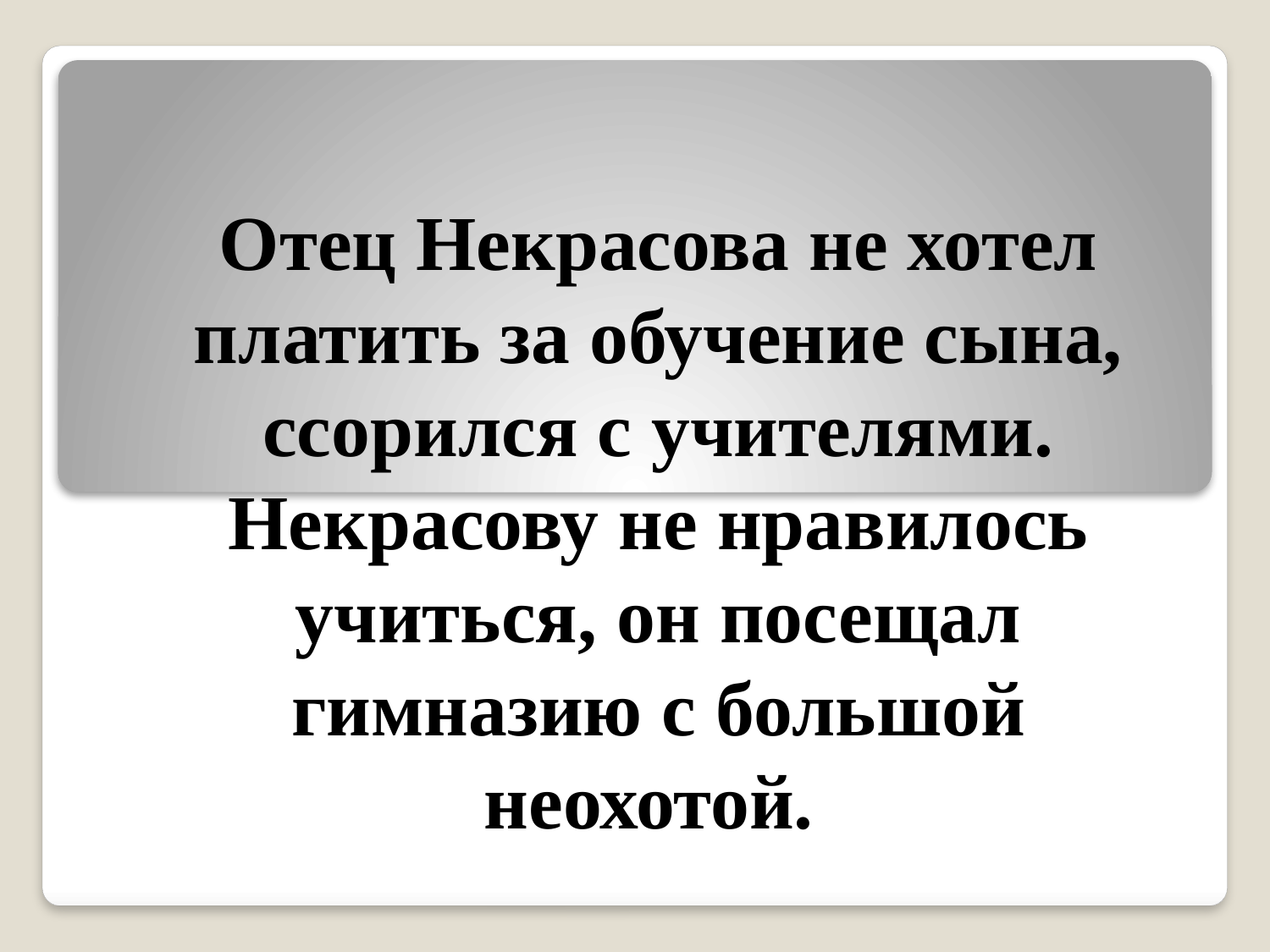

# Отец Некрасова не хотел платить за обучение сына, ссорился с учителями. Некрасову не нравилось учиться, он посещал гимназию с большой неохотой.